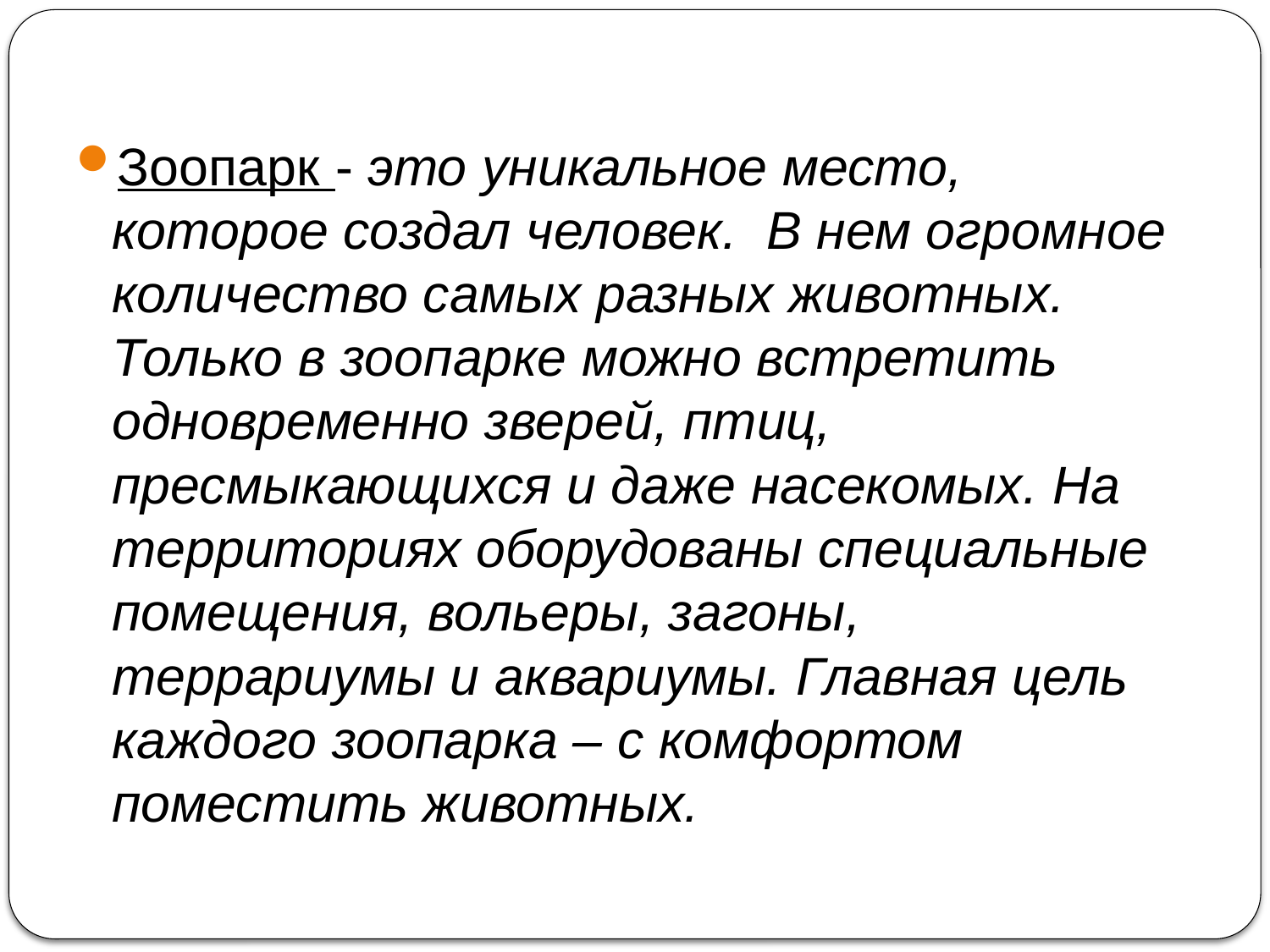

#
Зоопарк - это уникальное место, которое создал человек.  В нем огромное количество самых разных животных. Только в зоопарке можно встретить одновременно зверей, птиц, пресмыкающихся и даже насекомых. На территориях оборудованы специальные помещения, вольеры, загоны, террариумы и аквариумы. Главная цель каждого зоопарка – с комфортом поместить животных.